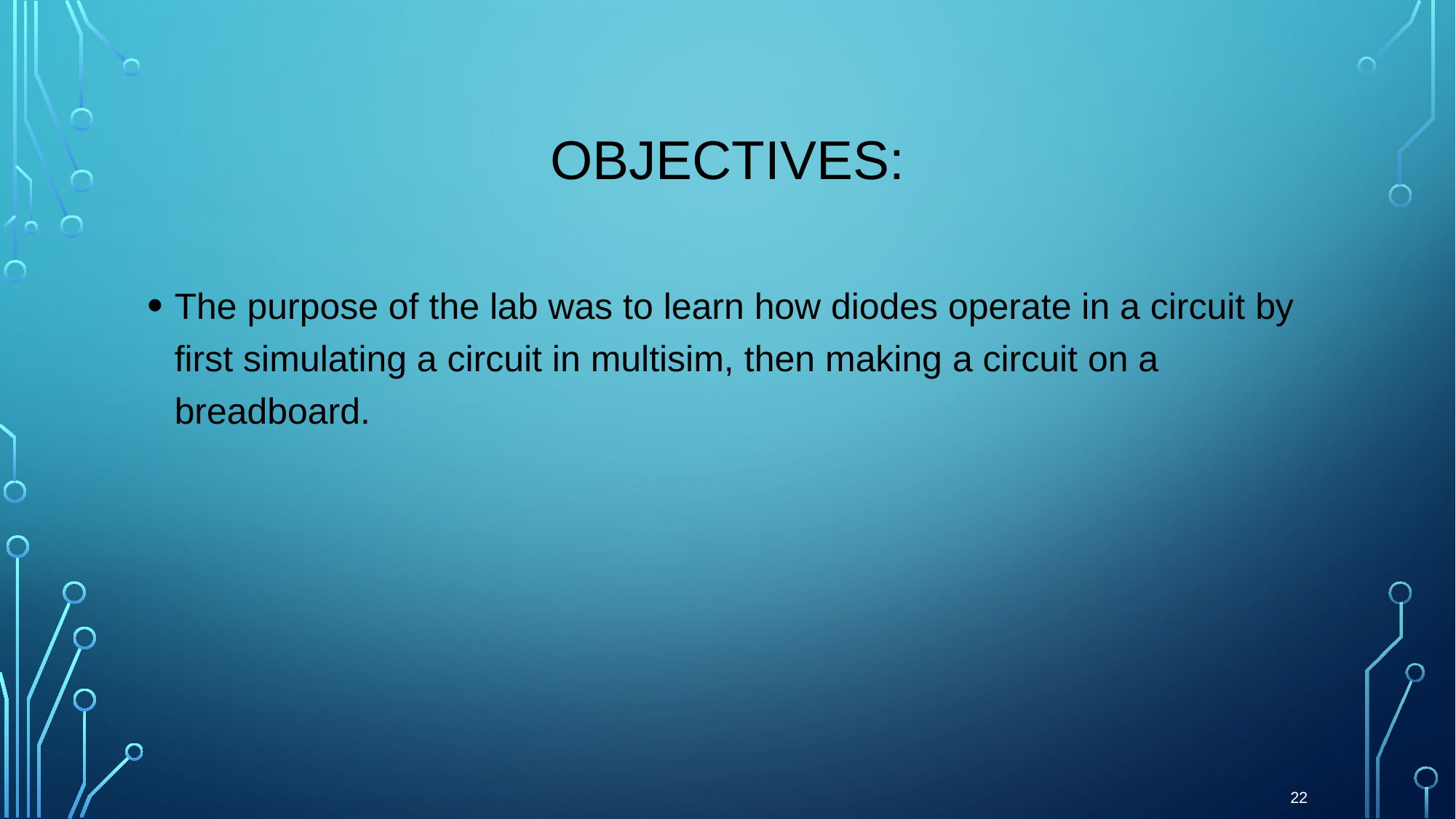

# Objectives:
The purpose of the lab was to learn how diodes operate in a circuit by first simulating a circuit in multisim, then making a circuit on a breadboard.
22